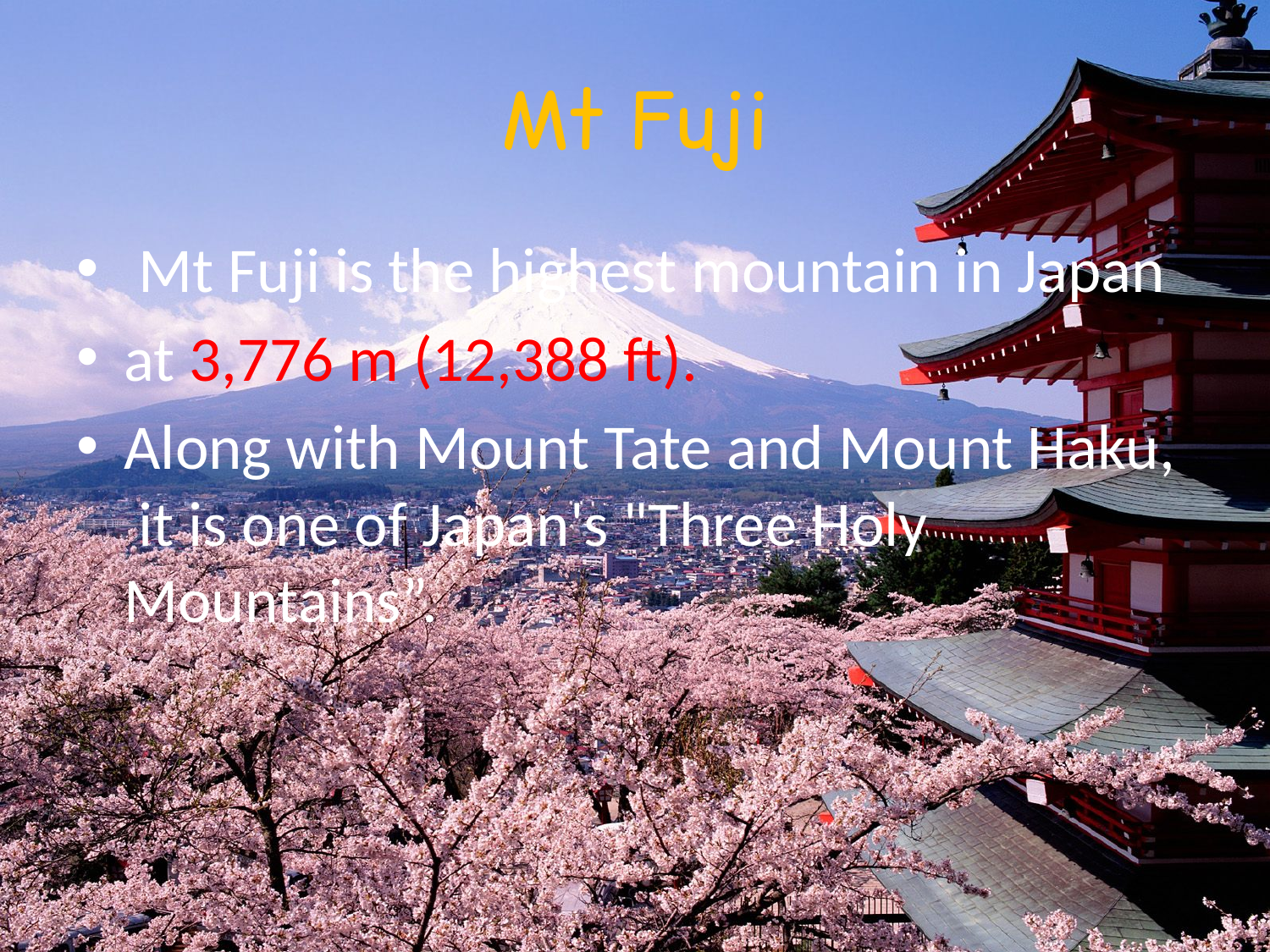

# Mt Fuji
 Mt Fuji is the highest mountain in Japan
at 3,776 m (12,388 ft).
Along with Mount Tate and Mount Haku,   it is one of Japan's "Three Holy Mountains”.